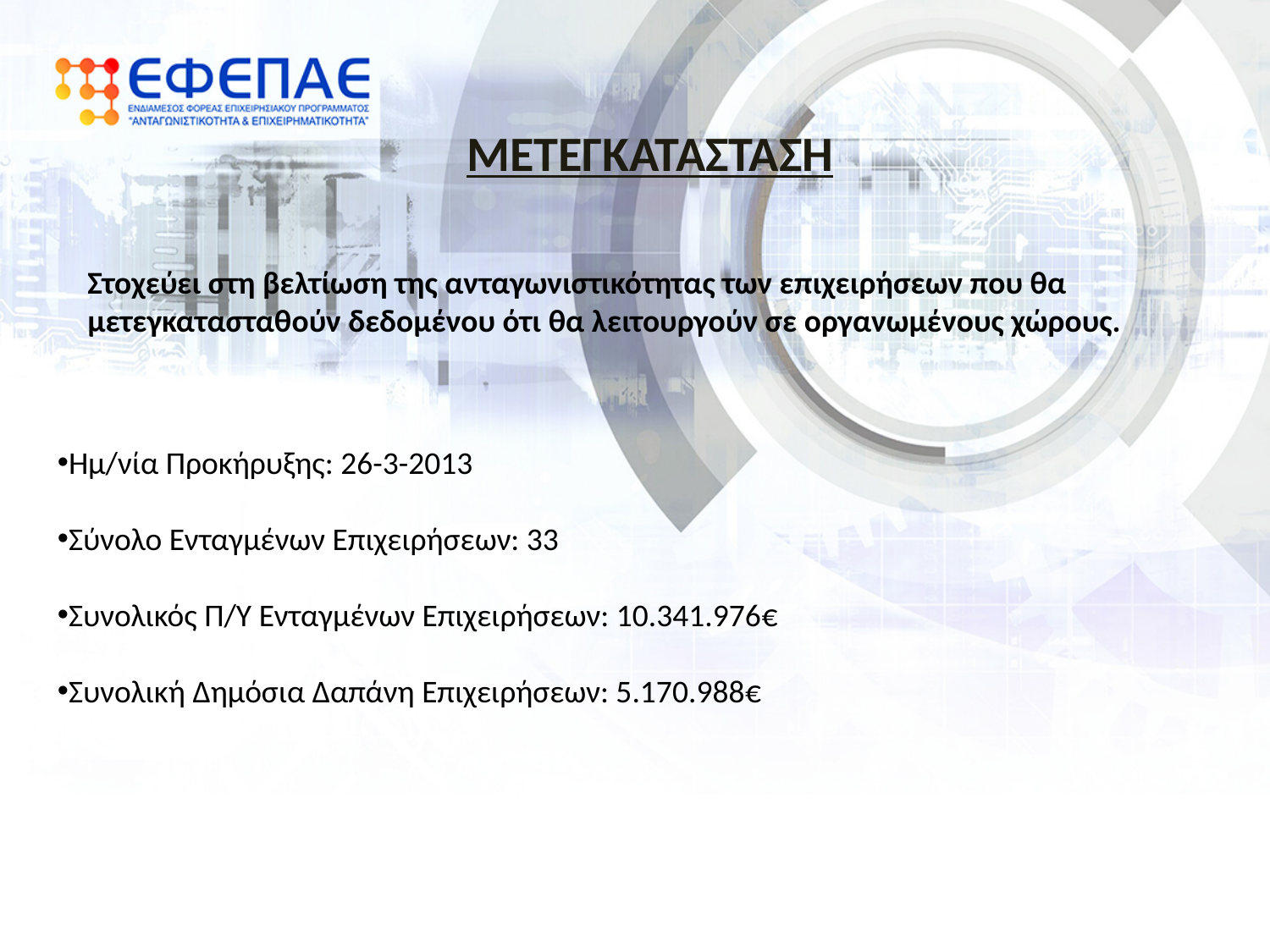

ΜΕΤΕΓΚΑΤΑΣΤΑΣΗ
Στοχεύει στη βελτίωση της ανταγωνιστικότητας των επιχειρήσεων που θα μετεγκατασταθούν δεδομένου ότι θα λειτουργούν σε οργανωμένους χώρους.
Ημ/νία Προκήρυξης: 26-3-2013

Σύνολο Ενταγμένων Επιχειρήσεων: 33

Συνολικός Π/Υ Ενταγμένων Επιχειρήσεων: 10.341.976€

Συνολική Δημόσια Δαπάνη Επιχειρήσεων: 5.170.988€